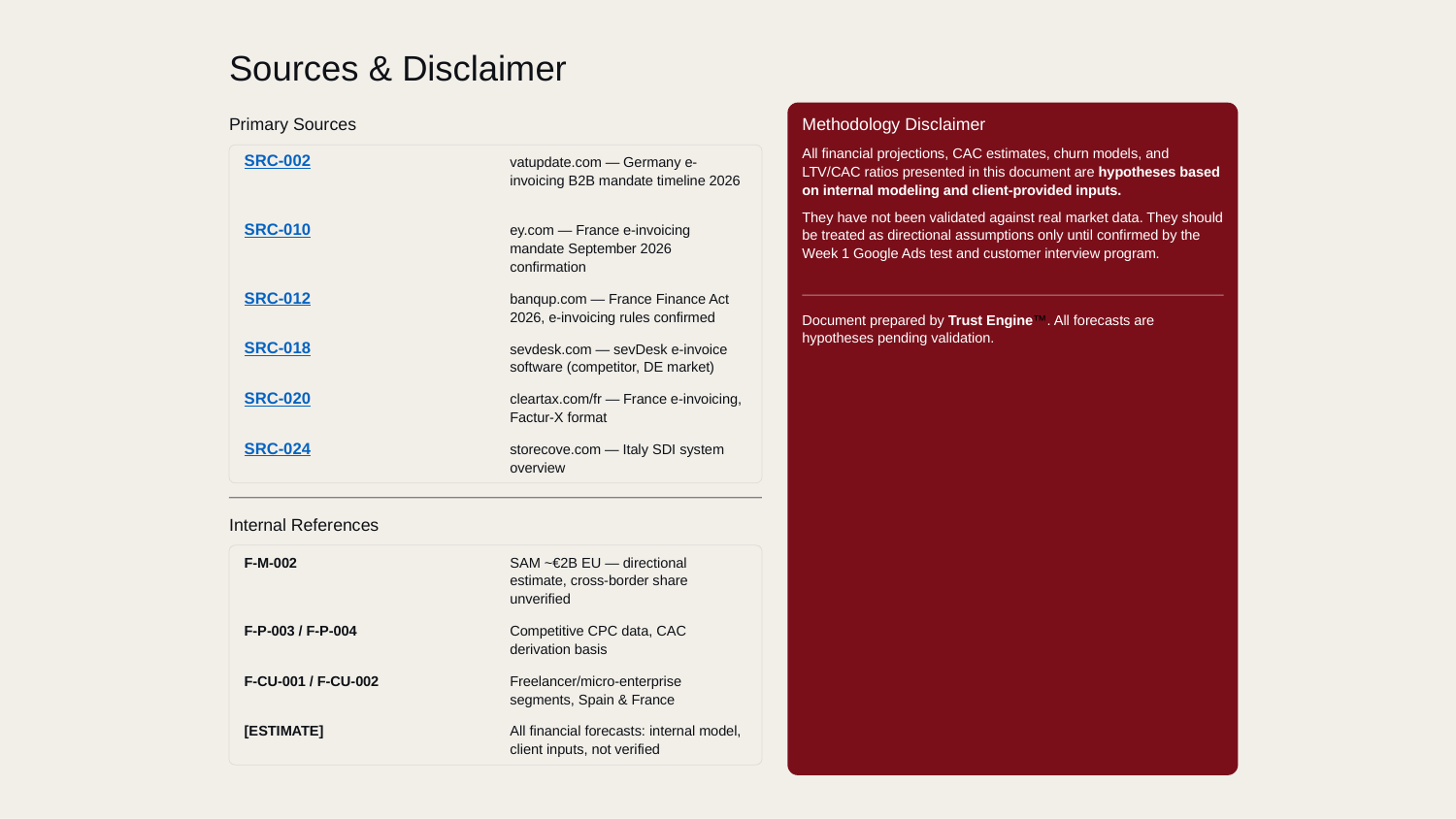

Sources & Disclaimer

Primary Sources
Methodology Disclaimer
All financial projections, CAC estimates, churn models, and LTV/CAC ratios presented in this document are hypotheses based on internal modeling and client-provided inputs.

SRC-002
vatupdate.com — Germany e-invoicing B2B mandate timeline 2026
They have not been validated against real market data. They should be treated as directional assumptions only until confirmed by the Week 1 Google Ads test and customer interview program.
SRC-010
ey.com — France e-invoicing mandate September 2026 confirmation
SRC-012
banqup.com — France Finance Act 2026, e-invoicing rules confirmed

Document prepared by Trust Engine™. All forecasts are hypotheses pending validation.
SRC-018
sevdesk.com — sevDesk e-invoice software (competitor, DE market)
SRC-020
cleartax.com/fr — France e-invoicing, Factur-X format
SRC-024
storecove.com — Italy SDI system overview

Internal References

F-M-002
SAM ~€2B EU — directional estimate, cross-border share unverified
F-P-003 / F-P-004
Competitive CPC data, CAC derivation basis
F-CU-001 / F-CU-002
Freelancer/micro-enterprise segments, Spain & France
[ESTIMATE]
All financial forecasts: internal model, client inputs, not verified